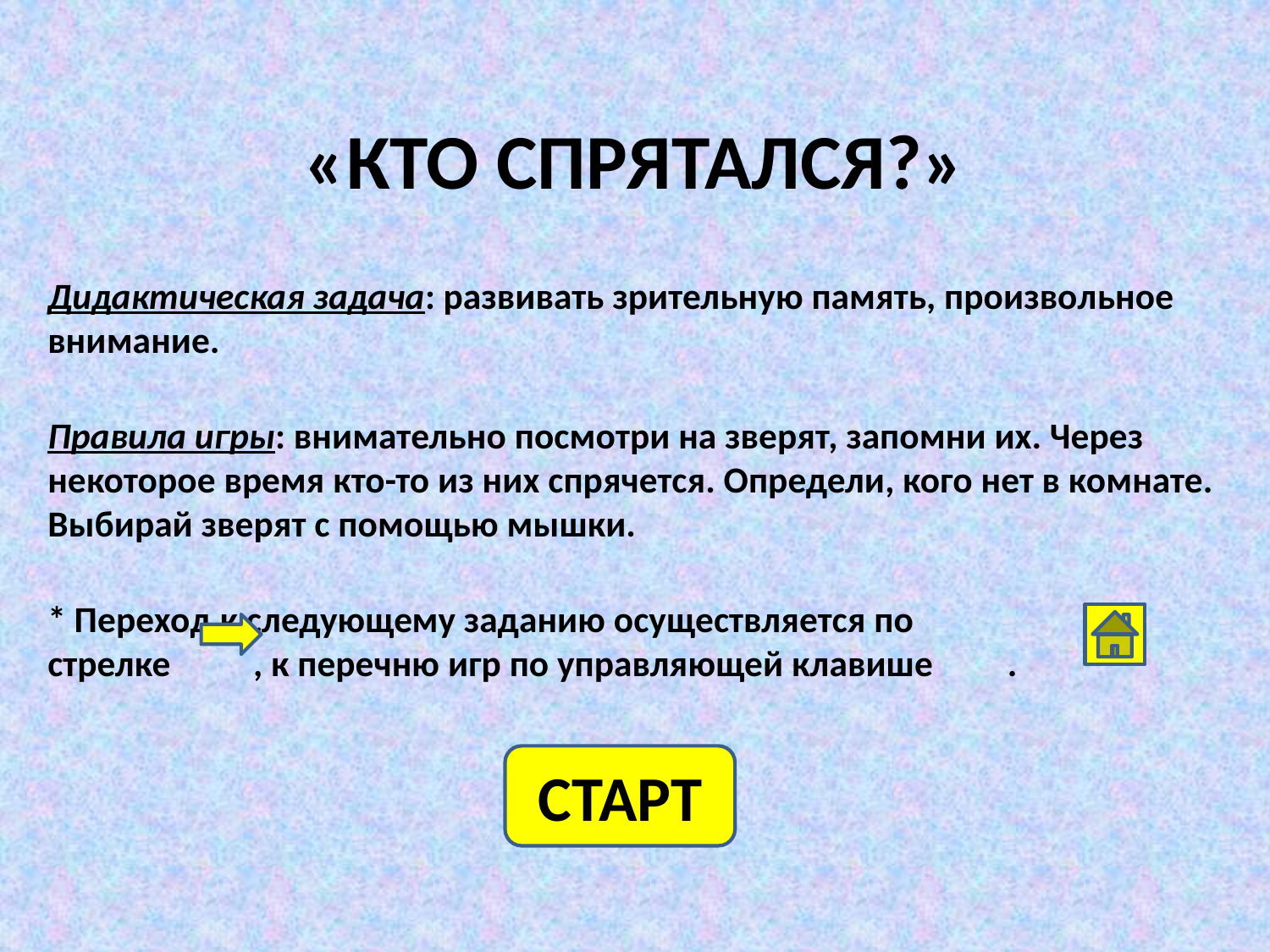

# «КТО СПРЯТАЛСЯ?»
Дидактическая задача: развивать зрительную память, произвольное внимание.
Правила игры: внимательно посмотри на зверят, запомни их. Через некоторое время кто-то из них спрячется. Определи, кого нет в комнате. Выбирай зверят с помощью мышки.
* Переход к следующему заданию осуществляется по
стрелке          , к перечню игр по управляющей клавише         .

СТАРТ